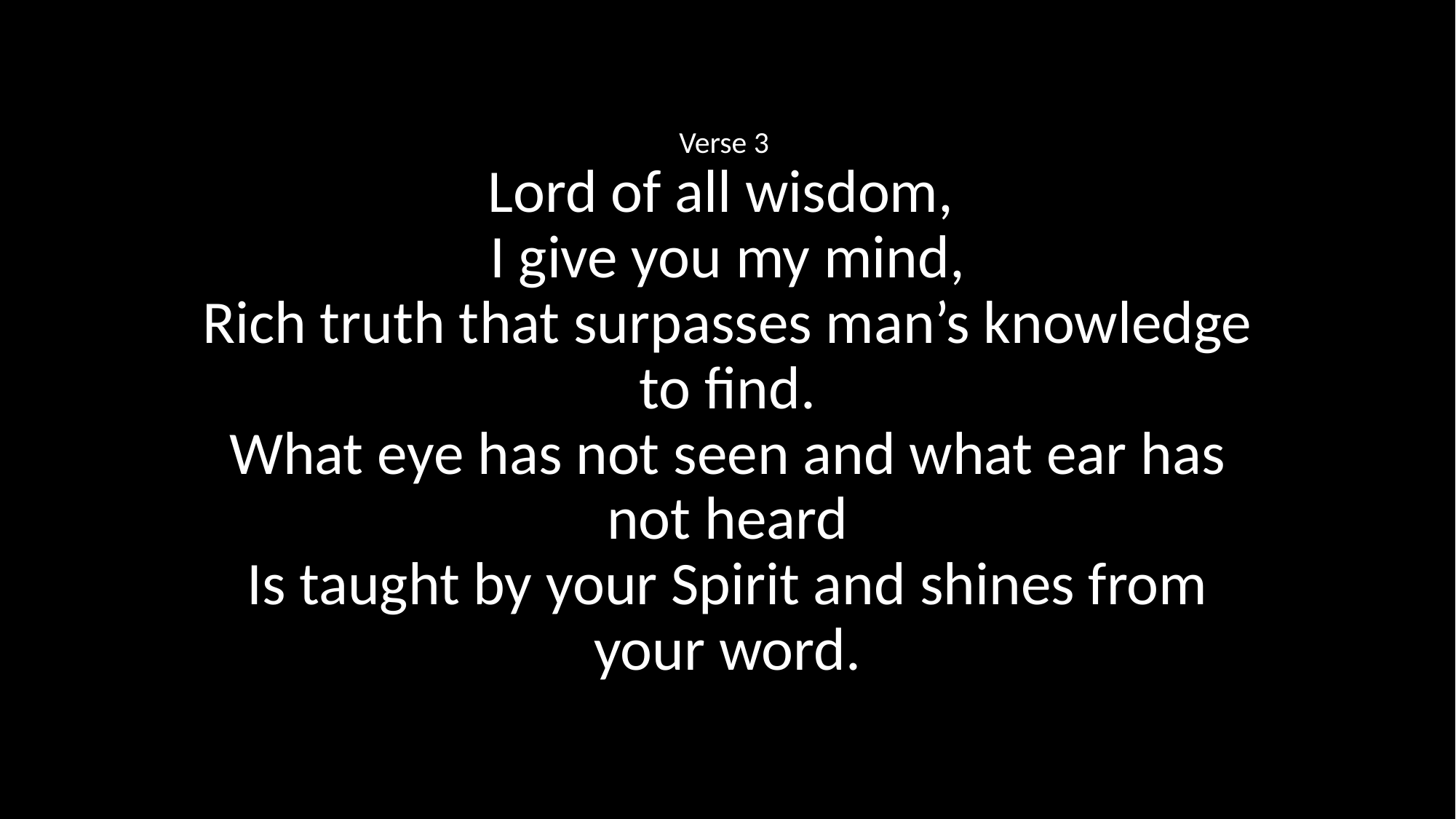

Verse 3
Lord of all wisdom,
I give you my mind,
Rich truth that surpasses man’s knowledge to find.
What eye has not seen and what ear has not heard
Is taught by your Spirit and shines from your word.